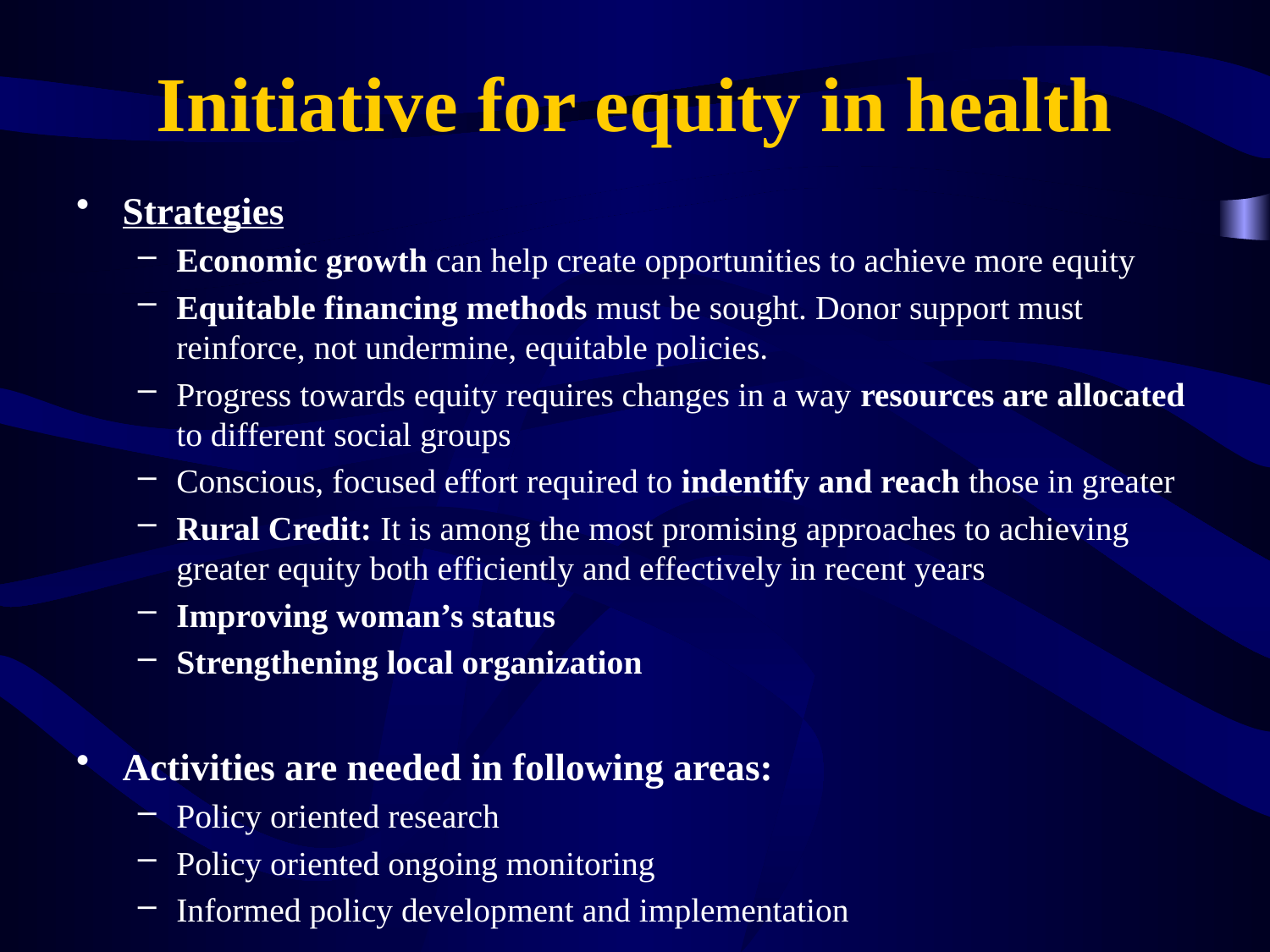

# Initiative for equity in health
Strategies
Economic growth can help create opportunities to achieve more equity
Equitable financing methods must be sought. Donor support must reinforce, not undermine, equitable policies.
Progress towards equity requires changes in a way resources are allocated to different social groups
Conscious, focused effort required to indentify and reach those in greater
Rural Credit: It is among the most promising approaches to achieving greater equity both efficiently and effectively in recent years
Improving woman’s status
Strengthening local organization

Activities are needed in following areas:
Policy oriented research
Policy oriented ongoing monitoring
Informed policy development and implementation